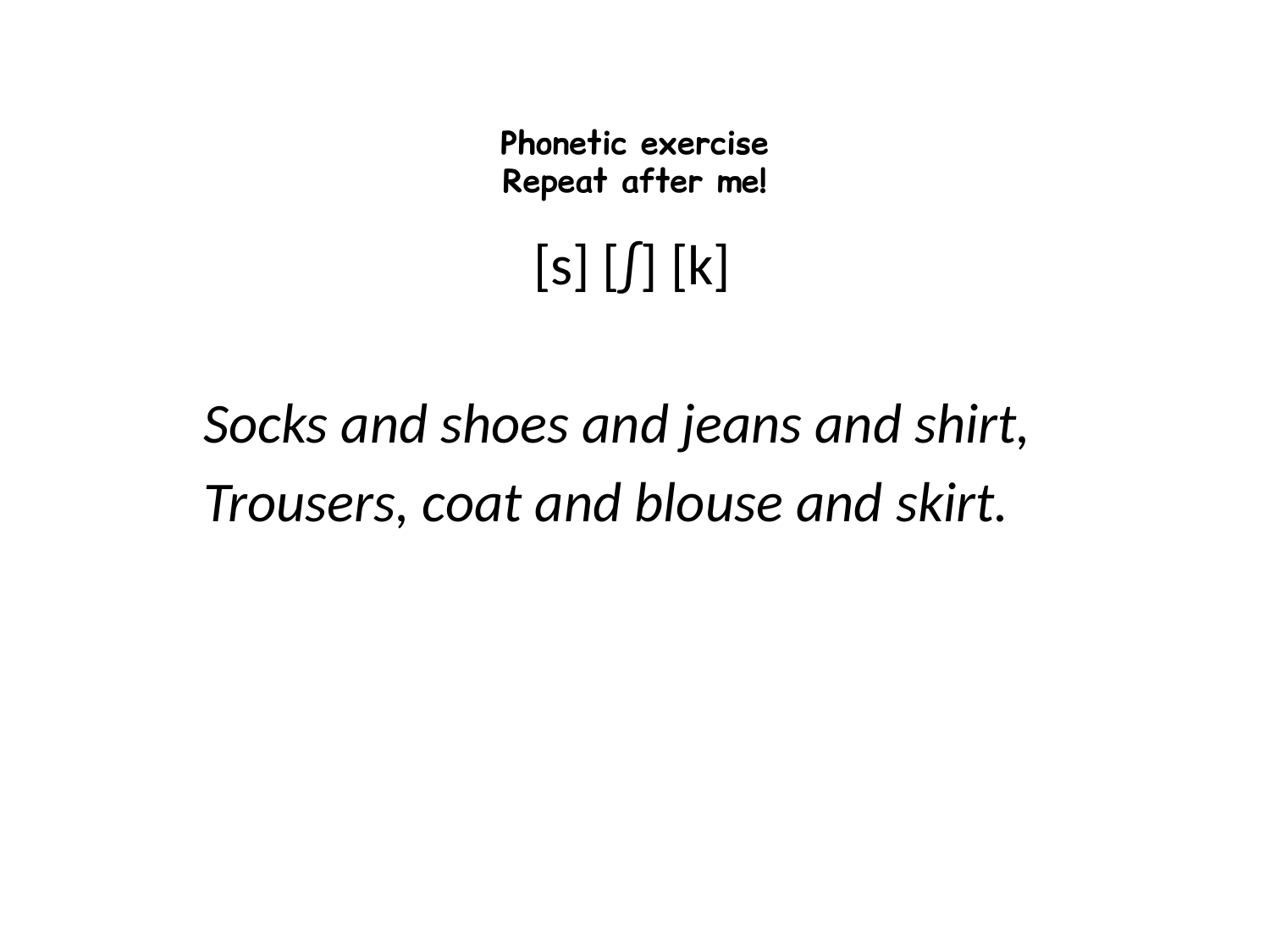

#
Phonetic exercise
Repeat after me!
                                    [s] [∫] [k]

          Socks and shoes and jeans and shirt,
          Trousers, coat and blouse and skirt.